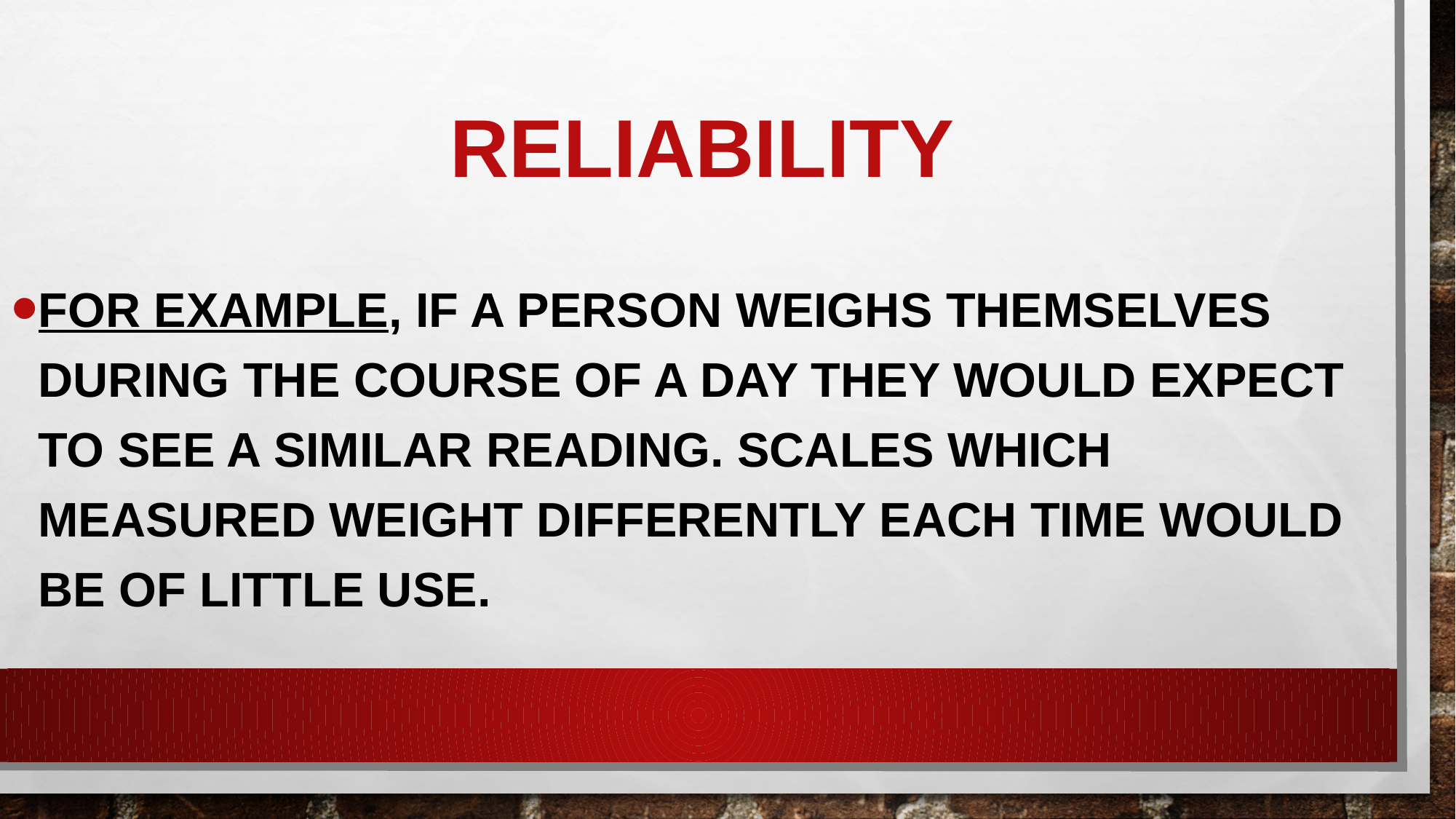

# Reliability
For example, if a person weighs themselves during the course of a day they would expect to see a similar reading. Scales which measured weight differently each time would be of little use.